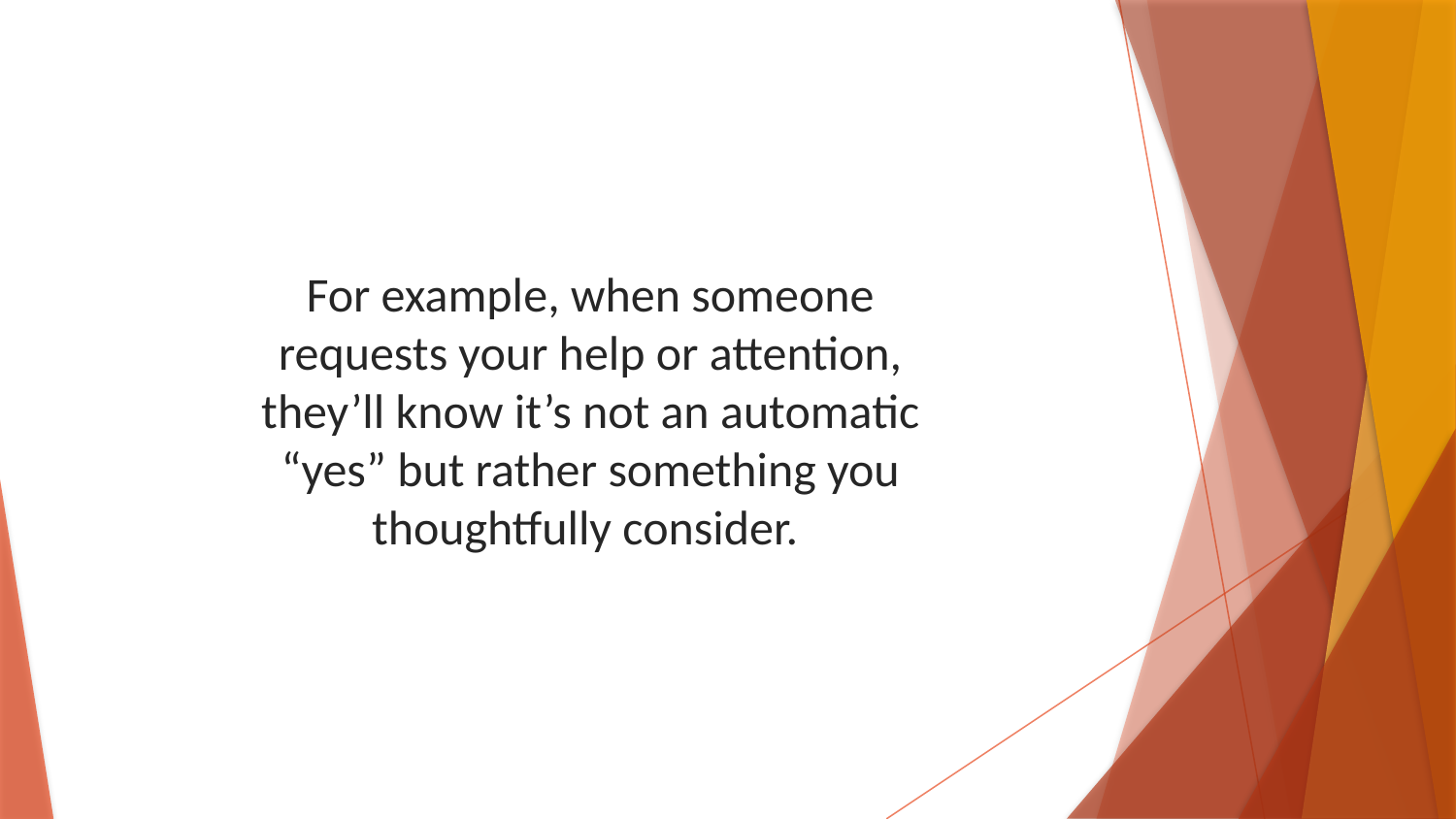

For example, when someone requests your help or attention, they’ll know it’s not an automatic “yes” but rather something you thoughtfully consider.